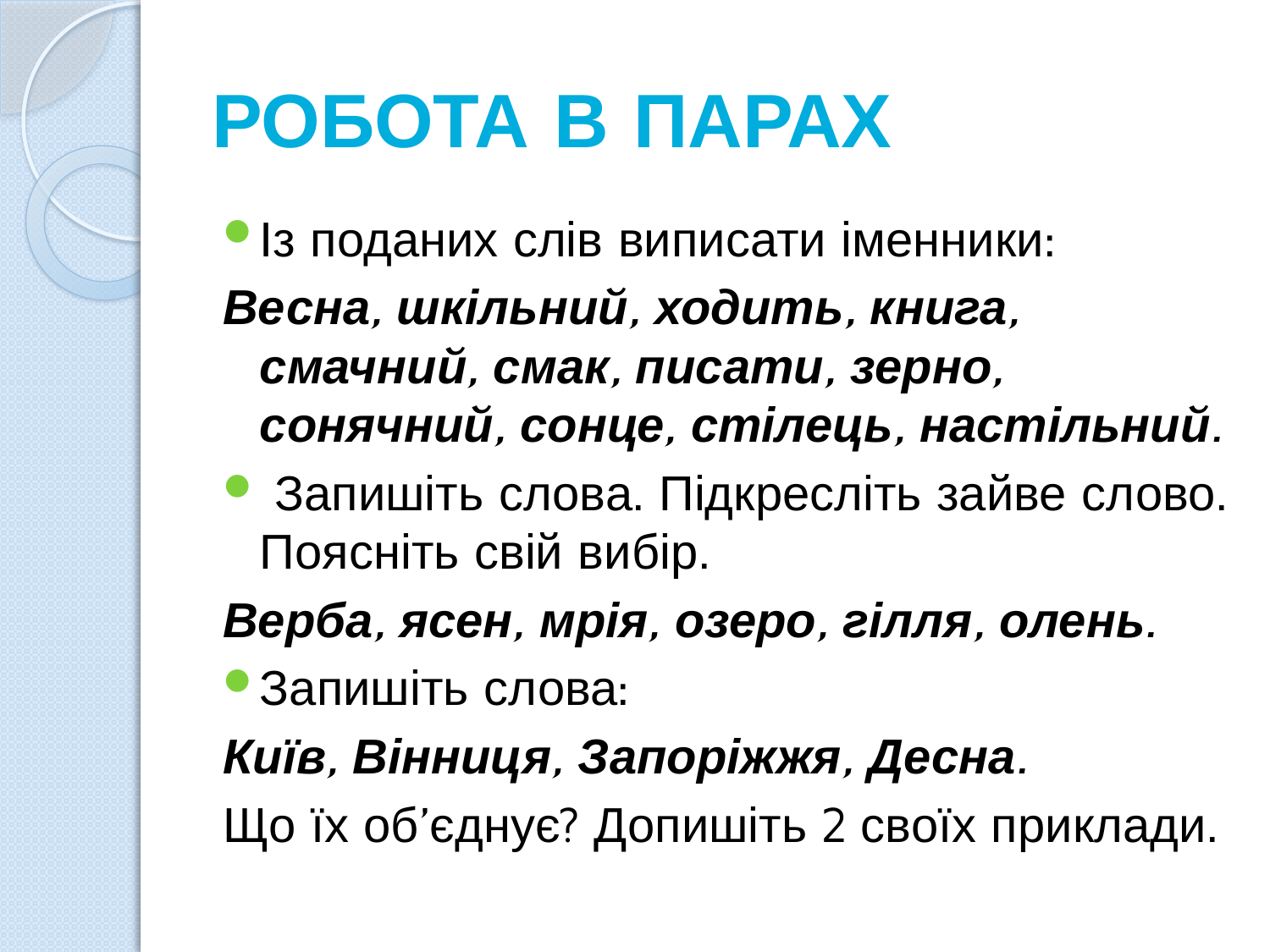

# Робота в парах
Із поданих слів виписати іменники:
Весна, шкільний, ходить, книга, смачний, смак, писати, зерно, сонячний, сонце, стілець, настільний.
 Запишіть слова. Підкресліть зайве слово. Поясніть свій вибір.
Верба, ясен, мрія, озеро, гілля, олень.
Запишіть слова:
Київ, Вінниця, Запоріжжя, Десна.
Що їх об’єднує? Допишіть 2 своїх приклади.